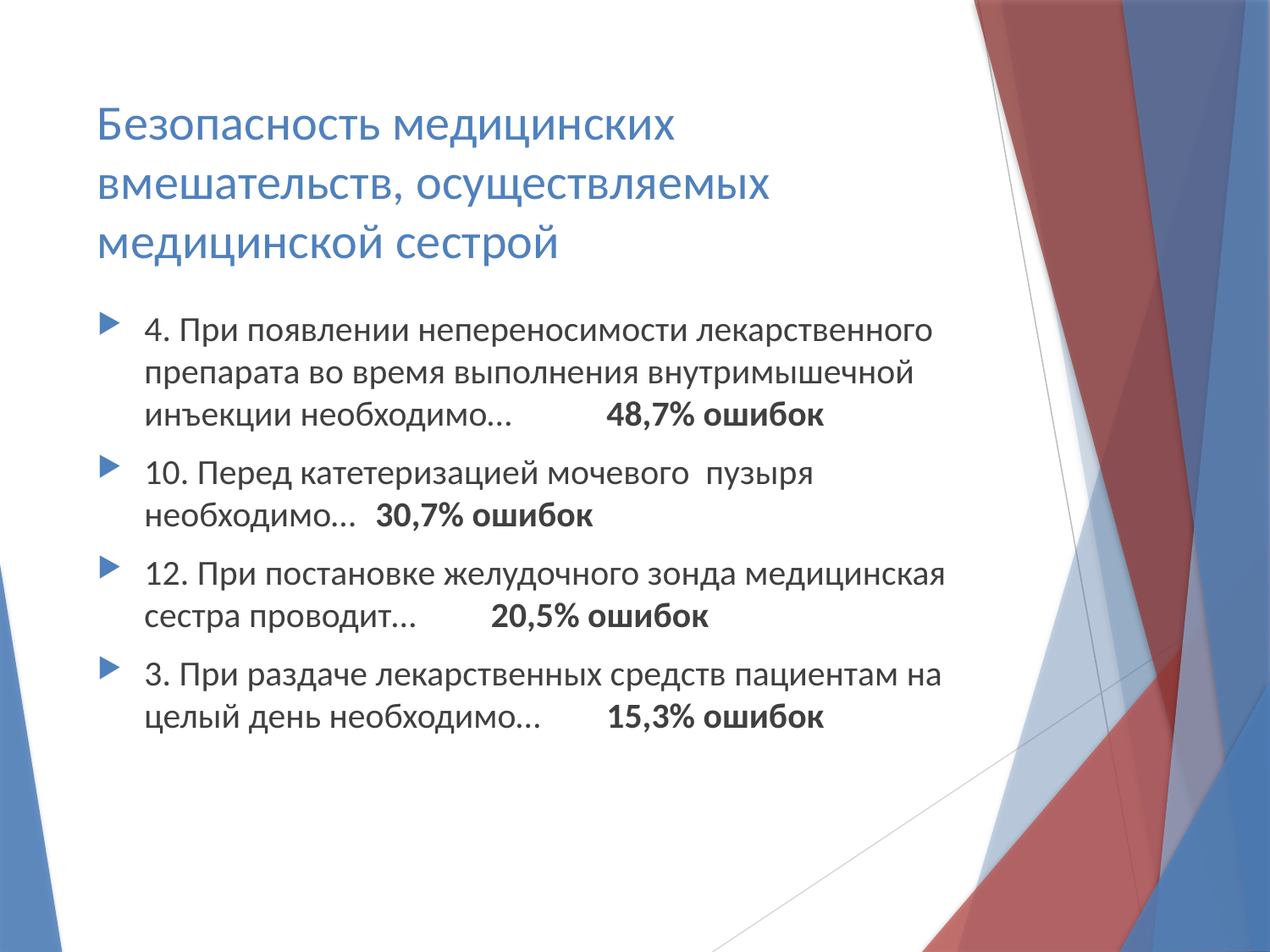

# Безопасность медицинских вмешательств, осуществляемых медицинской сестрой
4. При появлении непереносимости лекарственного препарата во время выполнения внутримышечной инъекции необходимо… 				48,7% ошибок
10. Перед катетеризацией мочевого  пузыря необходимо… 						30,7% ошибок
12. При постановке желудочного зонда медицинская сестра проводит… 					20,5% ошибок
3. При раздаче лекарственных средств пациентам на целый день необходимо… 			15,3% ошибок